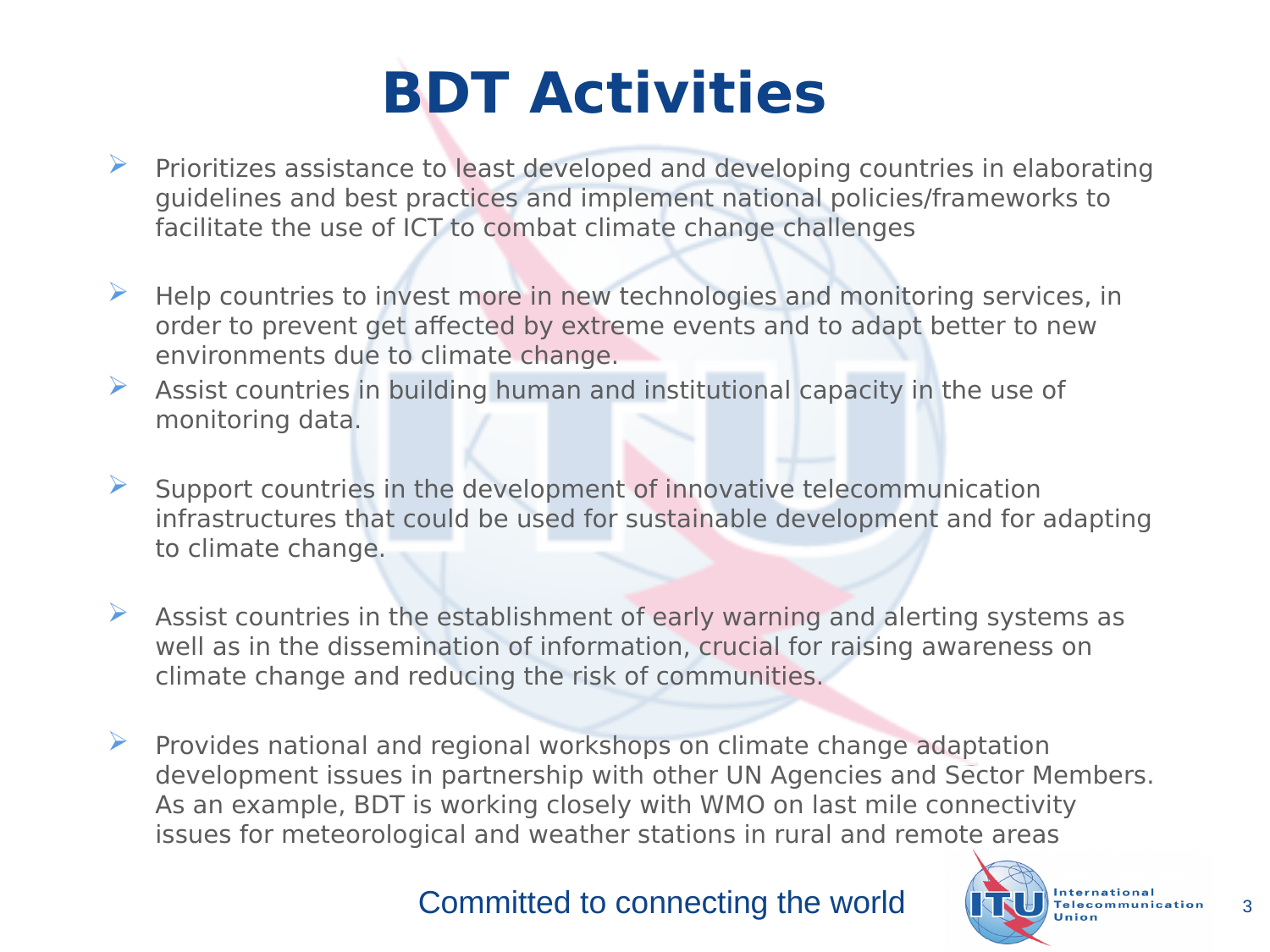

# BDT Activities
Prioritizes assistance to least developed and developing countries in elaborating guidelines and best practices and implement national policies/frameworks to facilitate the use of ICT to combat climate change challenges

Help countries to invest more in new technologies and monitoring services, in order to prevent get affected by extreme events and to adapt better to new environments due to climate change.
Assist countries in building human and institutional capacity in the use of monitoring data.

Support countries in the development of innovative telecommunication infrastructures that could be used for sustainable development and for adapting to climate change.

Assist countries in the establishment of early warning and alerting systems as well as in the dissemination of information, crucial for raising awareness on climate change and reducing the risk of communities.

Provides national and regional workshops on climate change adaptation development issues in partnership with other UN Agencies and Sector Members. As an example, BDT is working closely with WMO on last mile connectivity issues for meteorological and weather stations in rural and remote areas

3